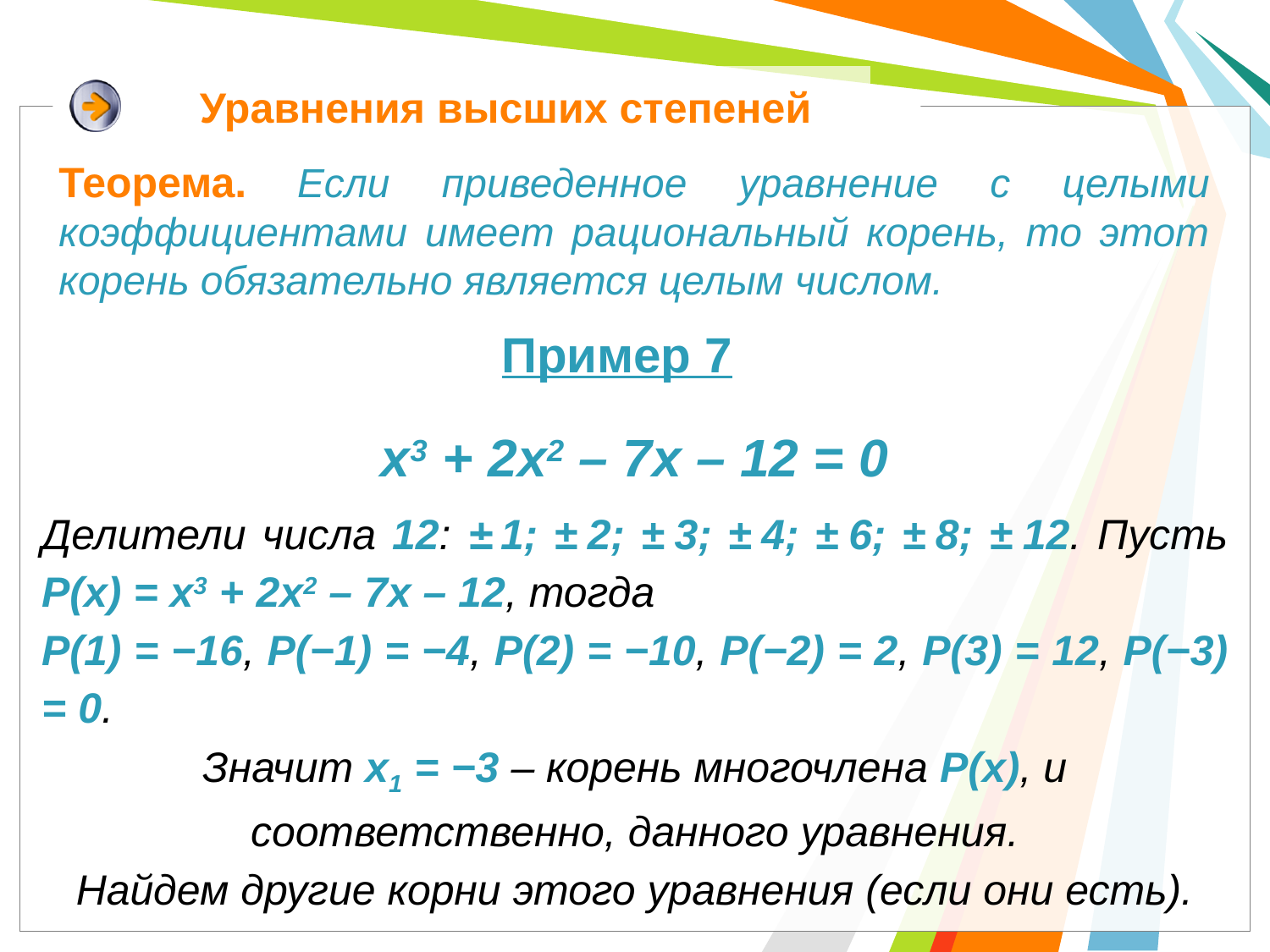

# Уравнения высших степеней
Теорема. Если приведенное уравнение с целыми коэффициентами имеет рациональный корень, то этот корень обязательно является целым числом.

Пример 7
х3 + 2х2 – 7х – 12 = 0
Делители числа 12: ± 1; ± 2; ± 3; ± 4; ± 6; ± 8; ± 12. Пусть Р(х) = х3 + 2х2 – 7х – 12, тогда
Р(1) = −16, Р(−1) = −4, Р(2) = −10, Р(−2) = 2, Р(3) = 12, Р(−3) = 0.
Значит х1 = −3 – корень многочлена Р(х), и соответственно, данного уравнения.
Найдем другие корни этого уравнения (если они есть).